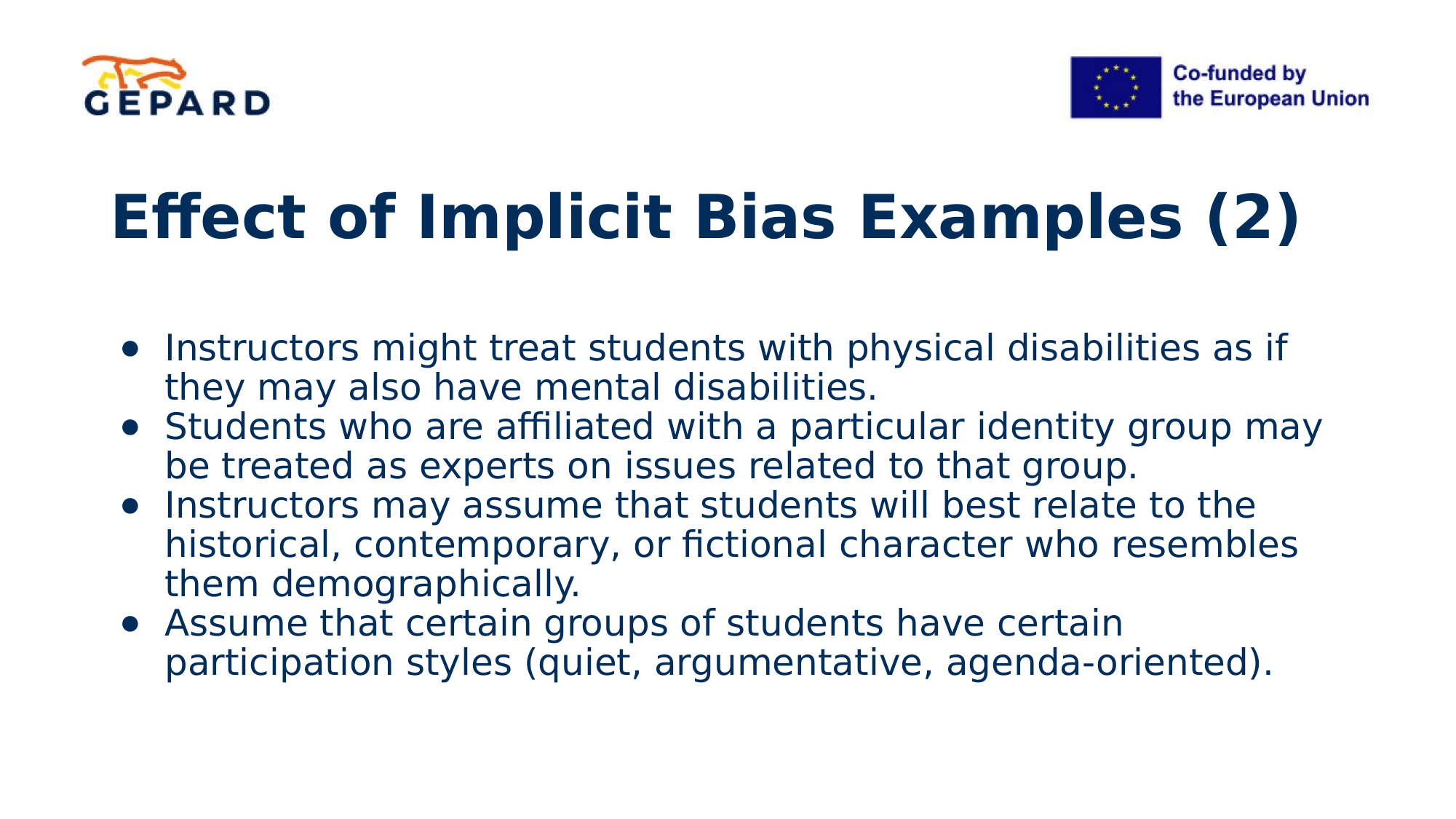

# Effect of Implicit Bias Examples (2)
Instructors might treat students with physical disabilities as if they may also have mental disabilities.
Students who are affiliated with a particular identity group may be treated as experts on issues related to that group.
Instructors may assume that students will best relate to the historical, contemporary, or fictional character who resembles them demographically.
Assume that certain groups of students have certain participation styles (quiet, argumentative, agenda-oriented).